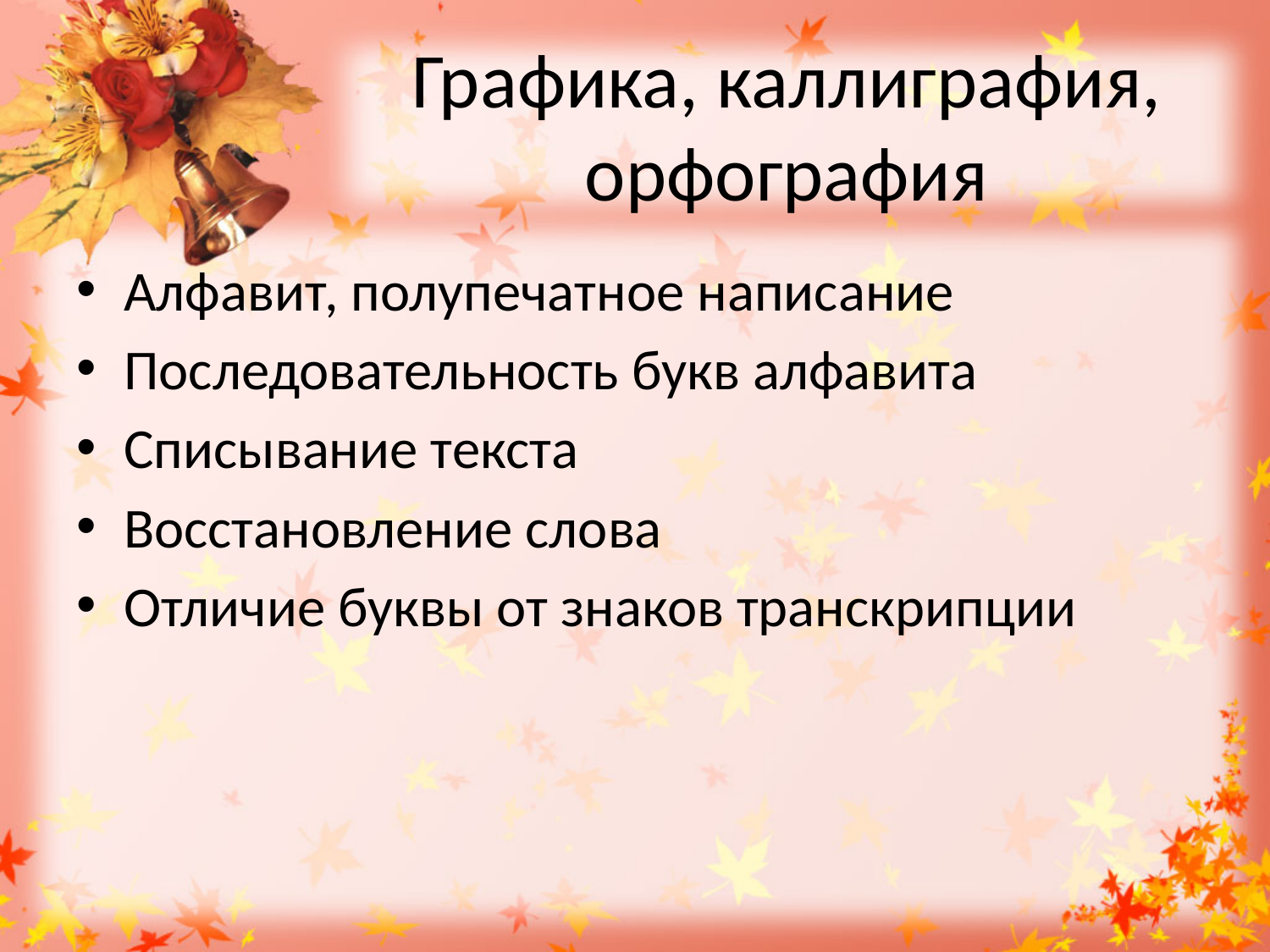

# Графика, каллиграфия, орфография
Алфавит, полупечатное написание
Последовательность букв алфавита
Списывание текста
Восстановление слова
Отличие буквы от знаков транскрипции